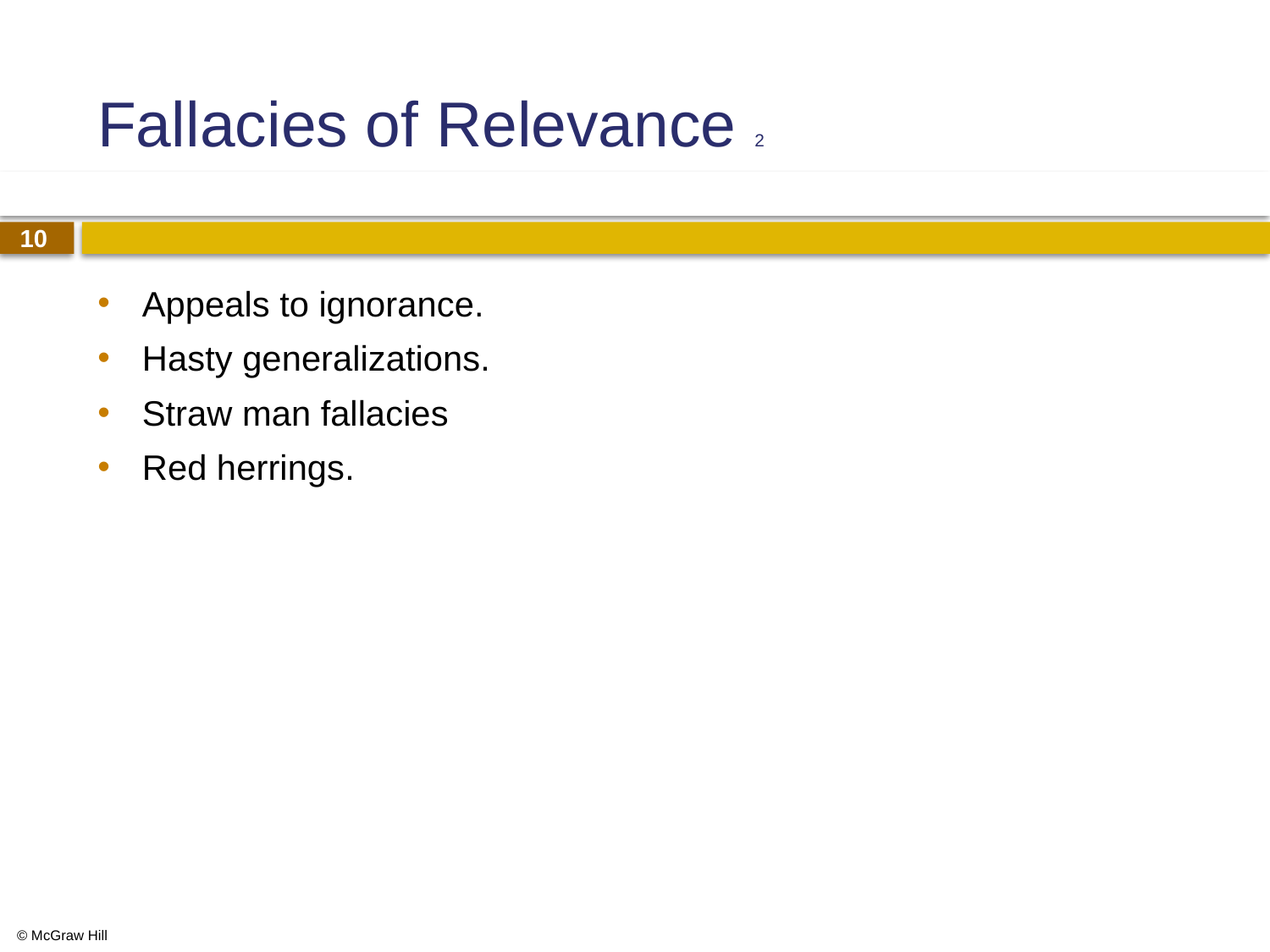

# Fallacies of Relevance 2
Appeals to ignorance.
Hasty generalizations.
Straw man fallacies
Red herrings.